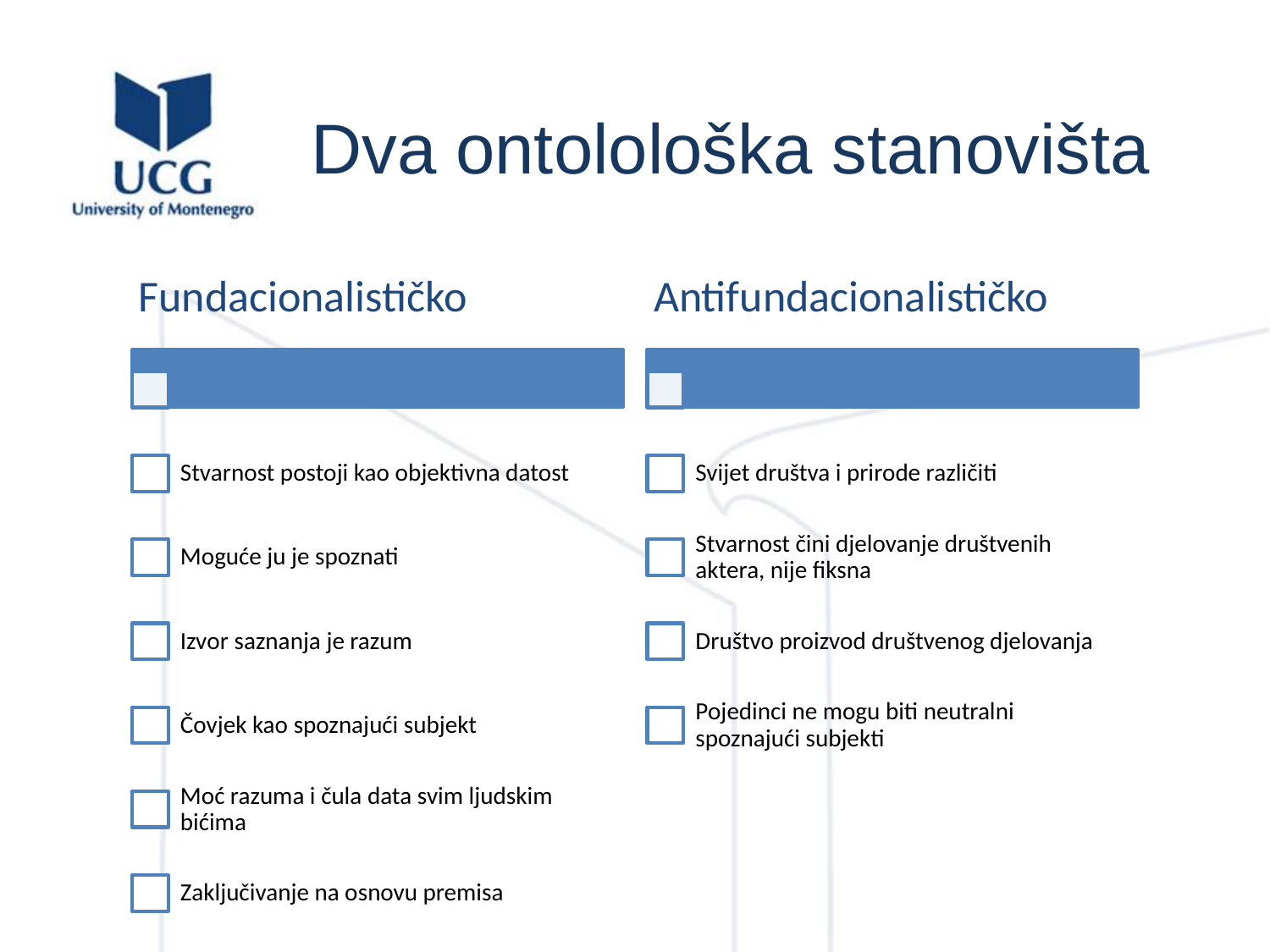

# Dva ontolološka stanovišta
Fundacionalističko
Stvarnost postoji kao objektivna datost
Moguće ju je spoznati
Izvor saznanja je razum
Čovjek kao spoznajući subjekt
Moć razuma i čula data svim ljudskim bićima
Zaključivanje na osnovu premisa
Antifundacionalističko
Svijet društva i prirode različiti
Stvarnost čini djelovanje društvenih aktera, nije fiksna
Društvo proizvod društvenog djelovanja
Pojedinci ne mogu biti neutralni spoznajući subjekti